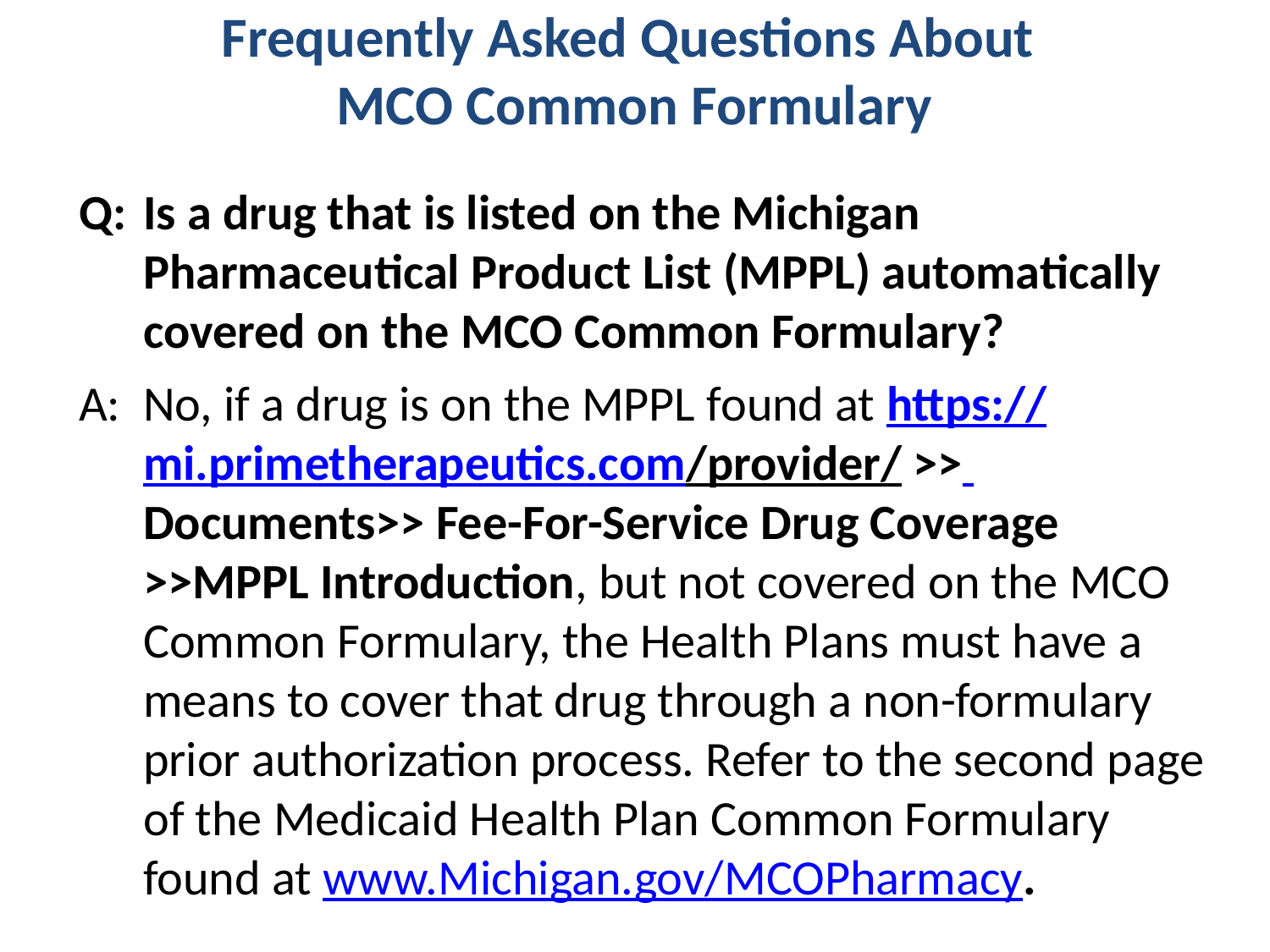

# Frequently Asked Questions About MCO Common Formulary
Q:	Is a drug that is listed on the Michigan Pharmaceutical Product List (MPPL) automatically covered on the MCO Common Formulary?
A: 	No, if a drug is on the MPPL found at https://mi.primetherapeutics.com/provider/ >> Documents>> Fee-For-Service Drug Coverage >>MPPL Introduction, but not covered on the MCO Common Formulary, the Health Plans must have a means to cover that drug through a non-formulary prior authorization process. Refer to the second page of the Medicaid Health Plan Common Formulary found at www.Michigan.gov/MCOPharmacy.